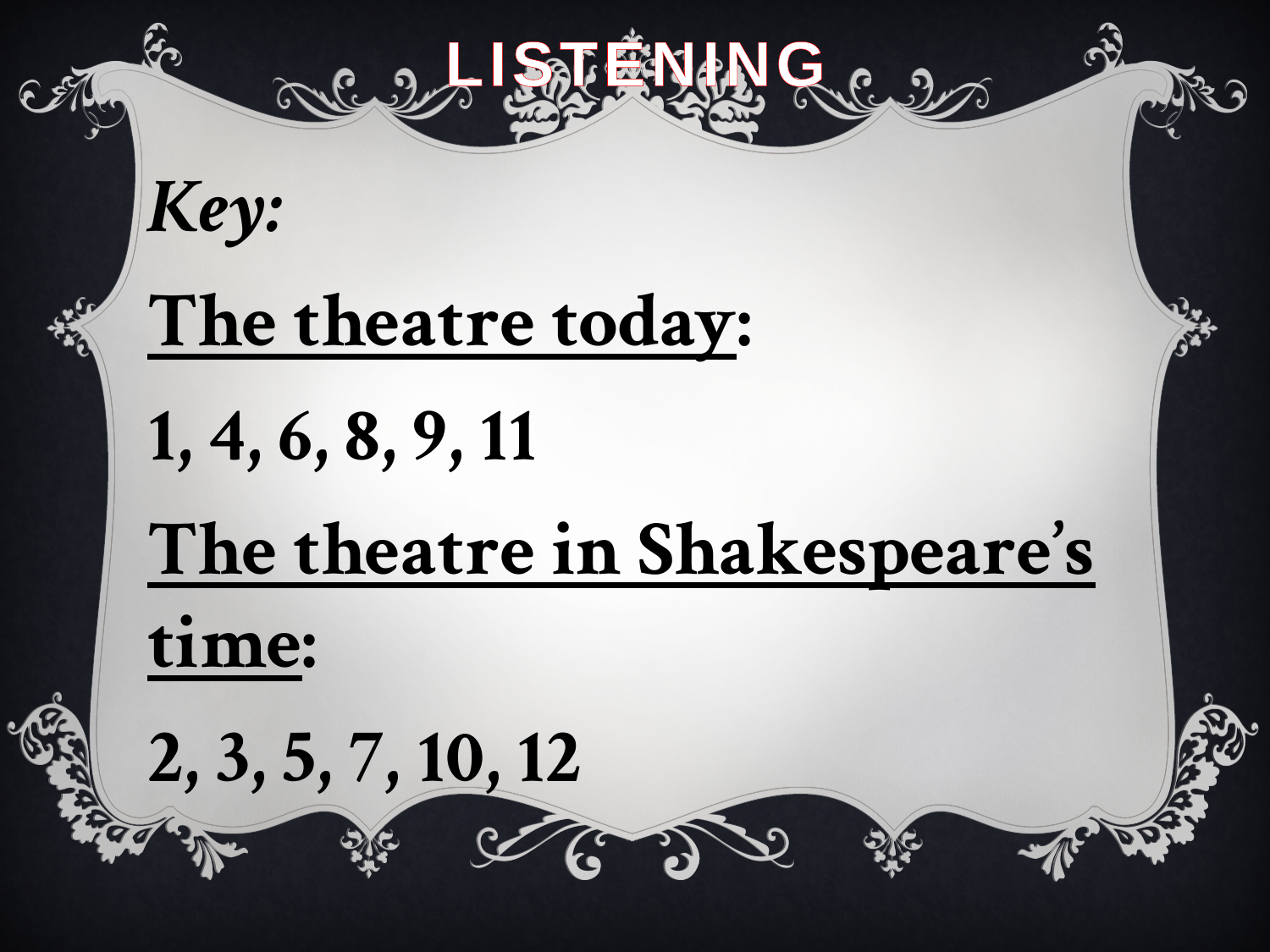

# Listening
Key:
The theatre today:
1, 4, 6, 8, 9, 11
The theatre in Shakespeare’s time:
2, 3, 5, 7, 10, 12